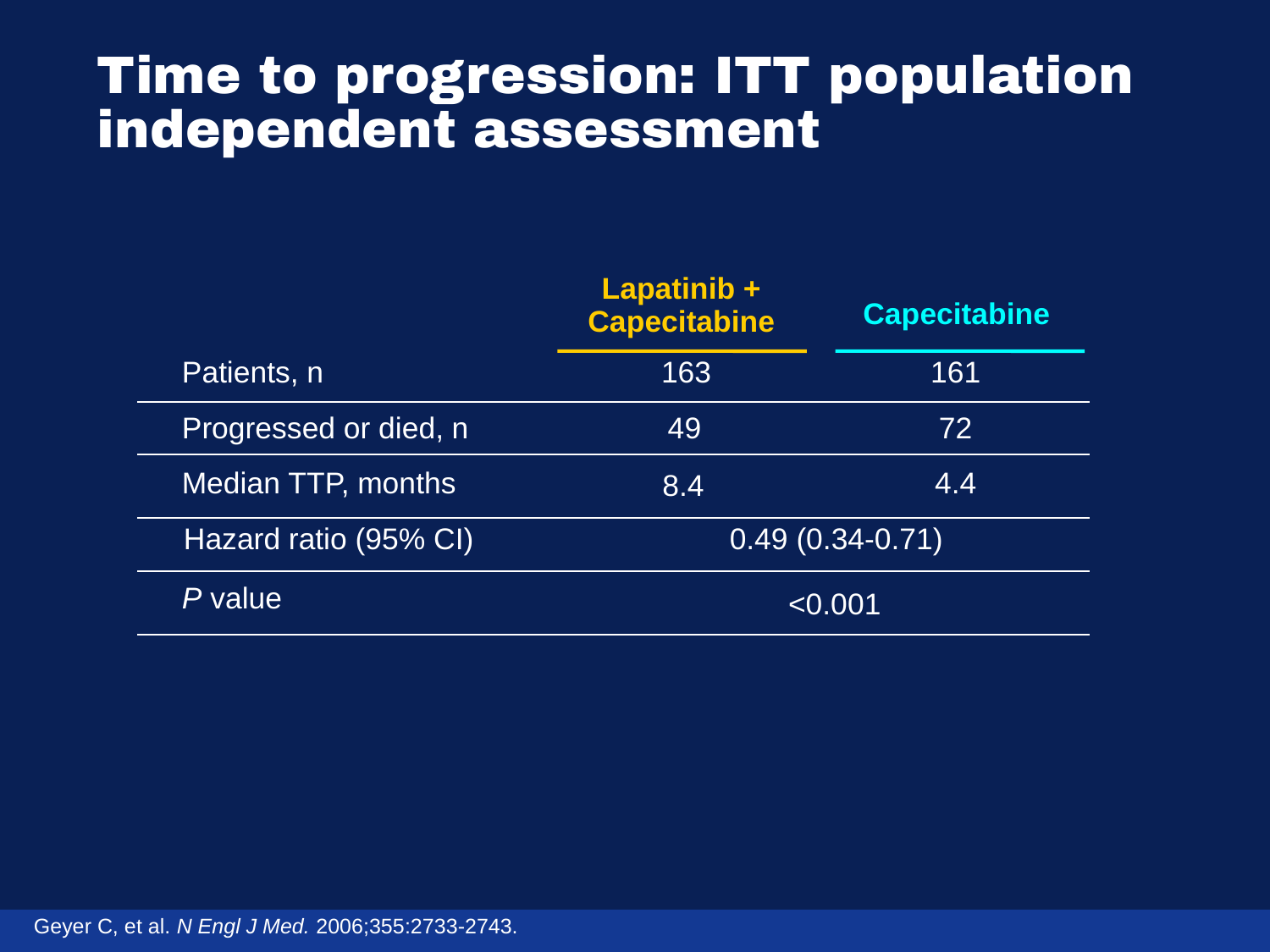

# Time to progression: ITT population independent assessment
Lapatinib + Capecitabine
Capecitabine
Patients, n

163

161
Progressed or died, n
  49
72
Median TTP, months
4.4
 8.4
Hazard ratio (95% CI)
0.49 (0.34-0.71)
P value
<0.001
Geyer C, et al. N Engl J Med. 2006;355:2733-2743.